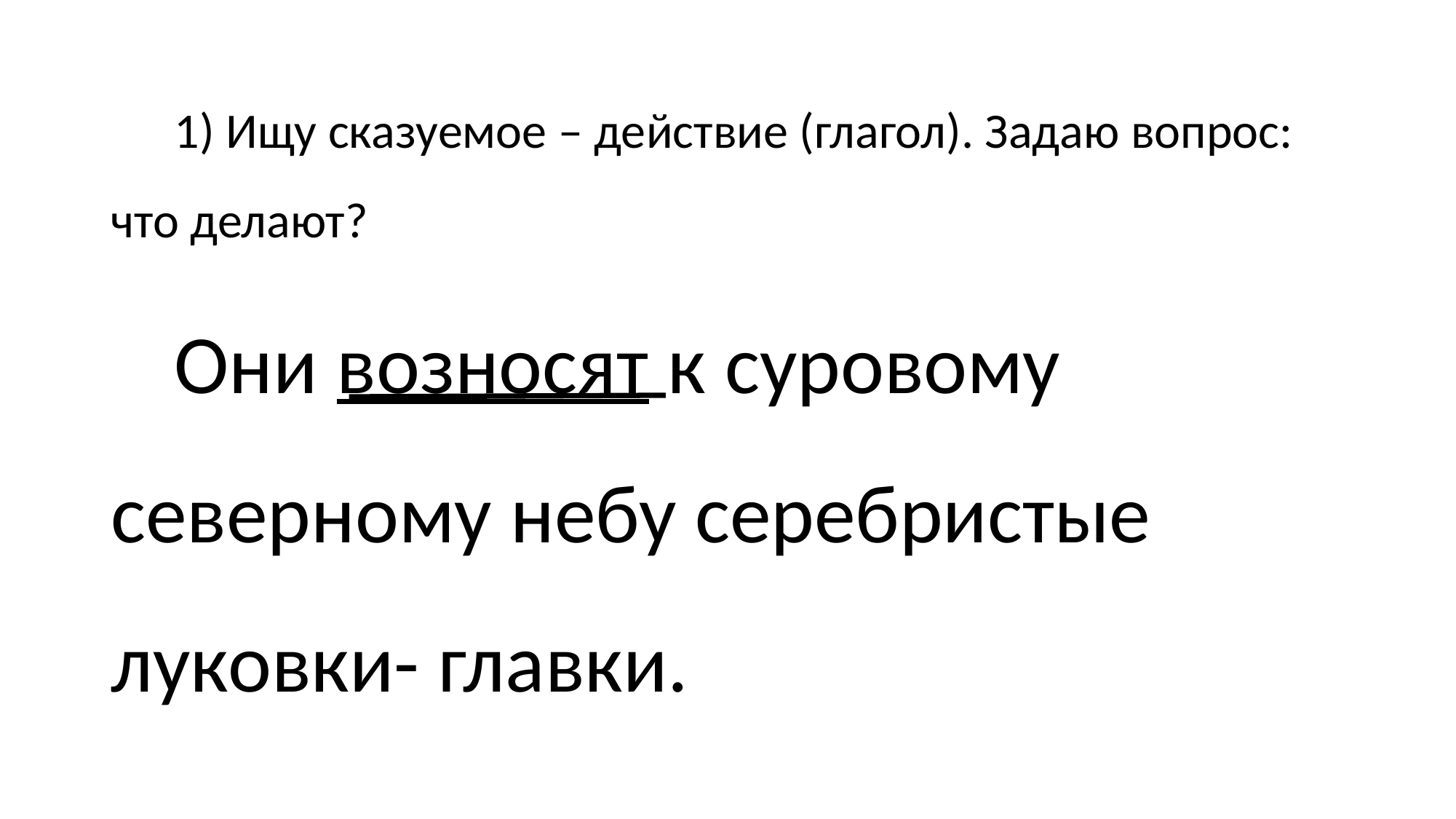

1) Ищу сказуемое – действие (глагол). Задаю вопрос: что делают?
Они возносят к суровому северному небу серебристые луковки- главки.